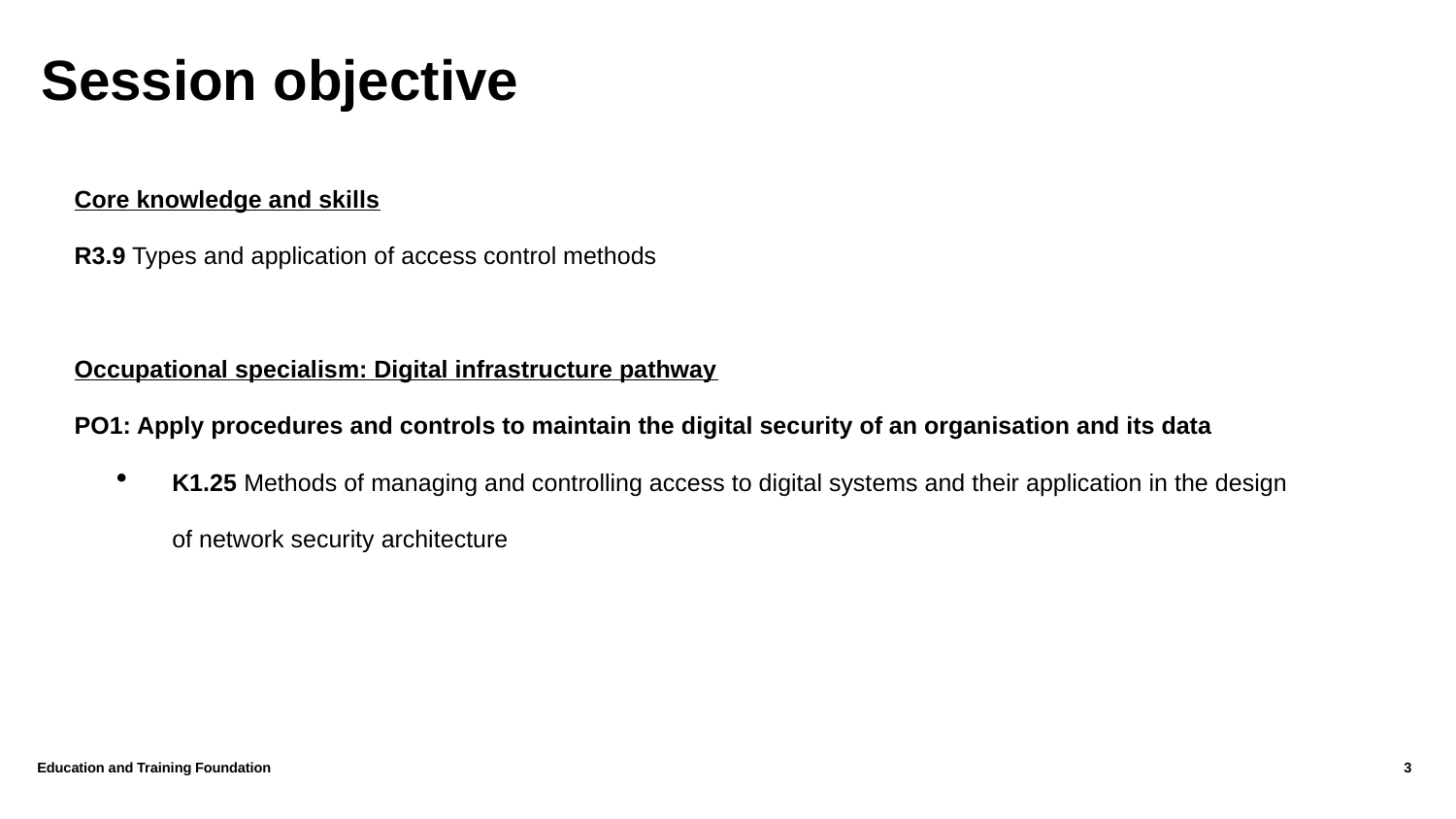

# Session objective
Core knowledge and skills
R3.9 Types and application of access control methods

Occupational specialism: Digital infrastructure pathway
PO1: Apply procedures and controls to maintain the digital security of an organisation and its data
K1.25 Methods of managing and controlling access to digital systems and their application in the design of network security architecture
Education and Training Foundation
3